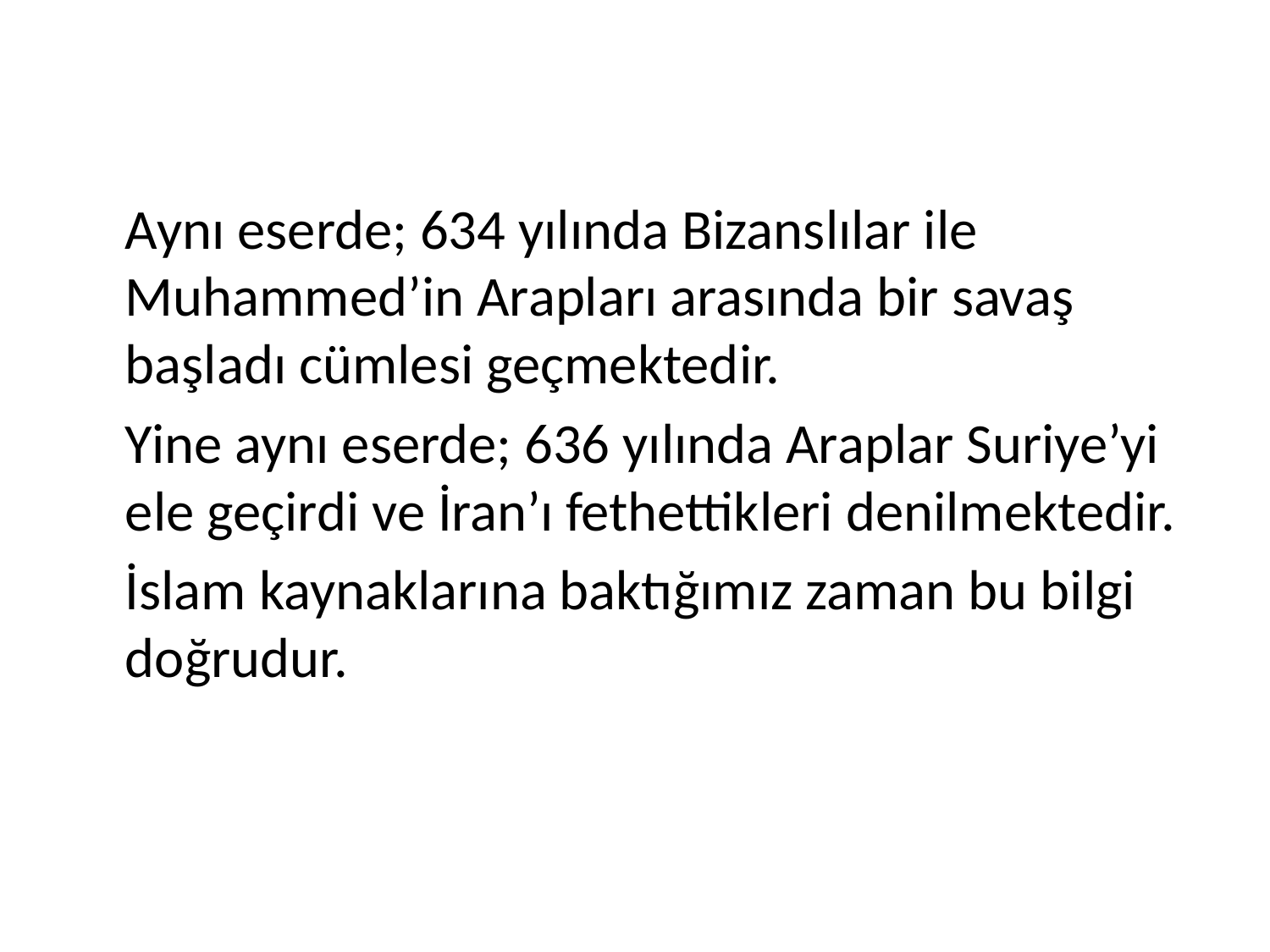

Aynı eserde; 634 yılında Bizanslılar ile Muhammed’in Arapları arasında bir savaş başladı cümlesi geçmektedir.
	Yine aynı eserde; 636 yılında Araplar Suriye’yi ele geçirdi ve İran’ı fethettikleri denilmektedir.
	İslam kaynaklarına baktığımız zaman bu bilgi doğrudur.